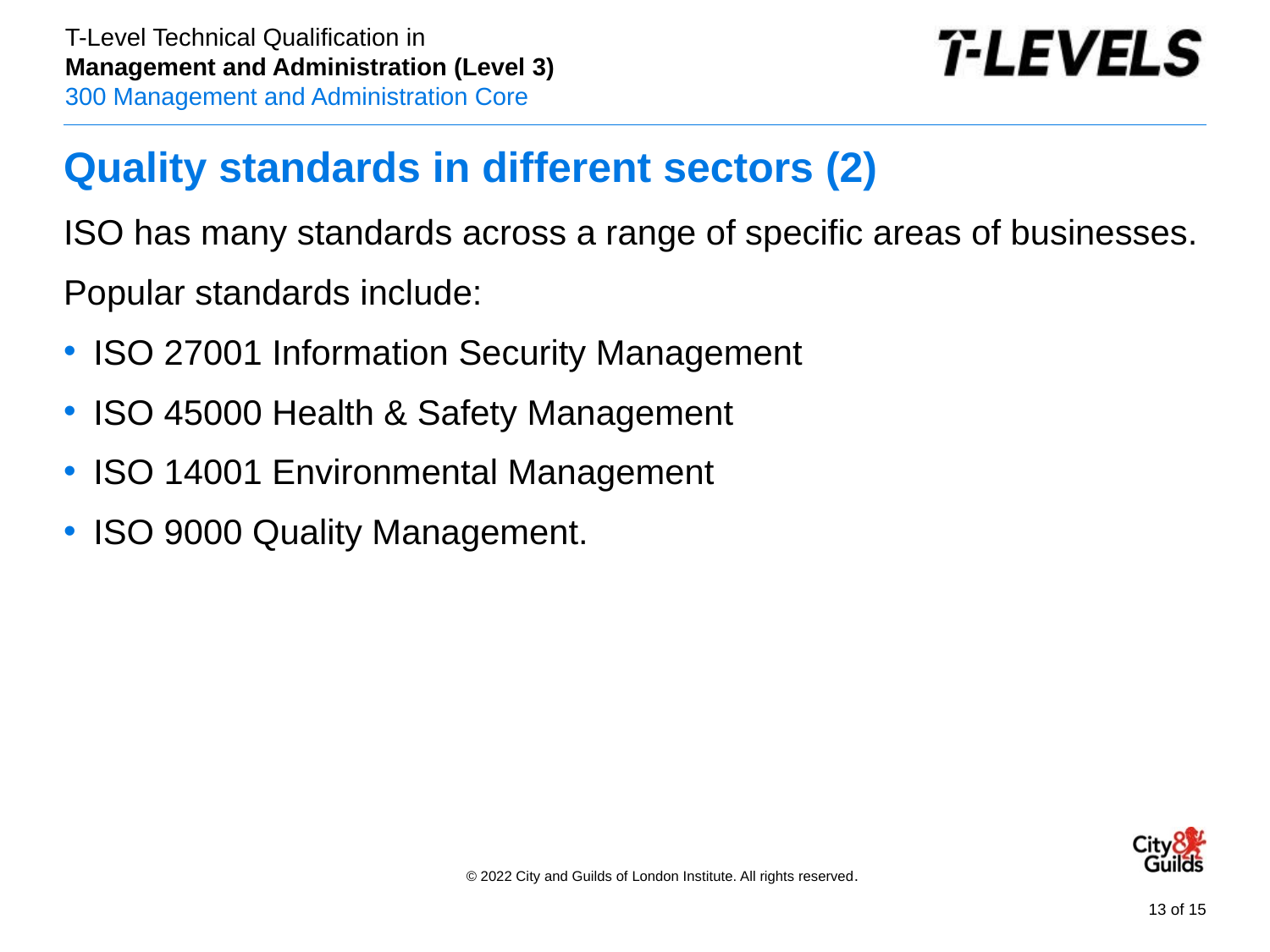

# Quality standards in different sectors (2)
ISO has many standards across a range of specific areas of businesses.
Popular standards include:
ISO 27001 Information Security Management
ISO 45000 Health & Safety Management
ISO 14001 Environmental Management
ISO 9000 Quality Management.